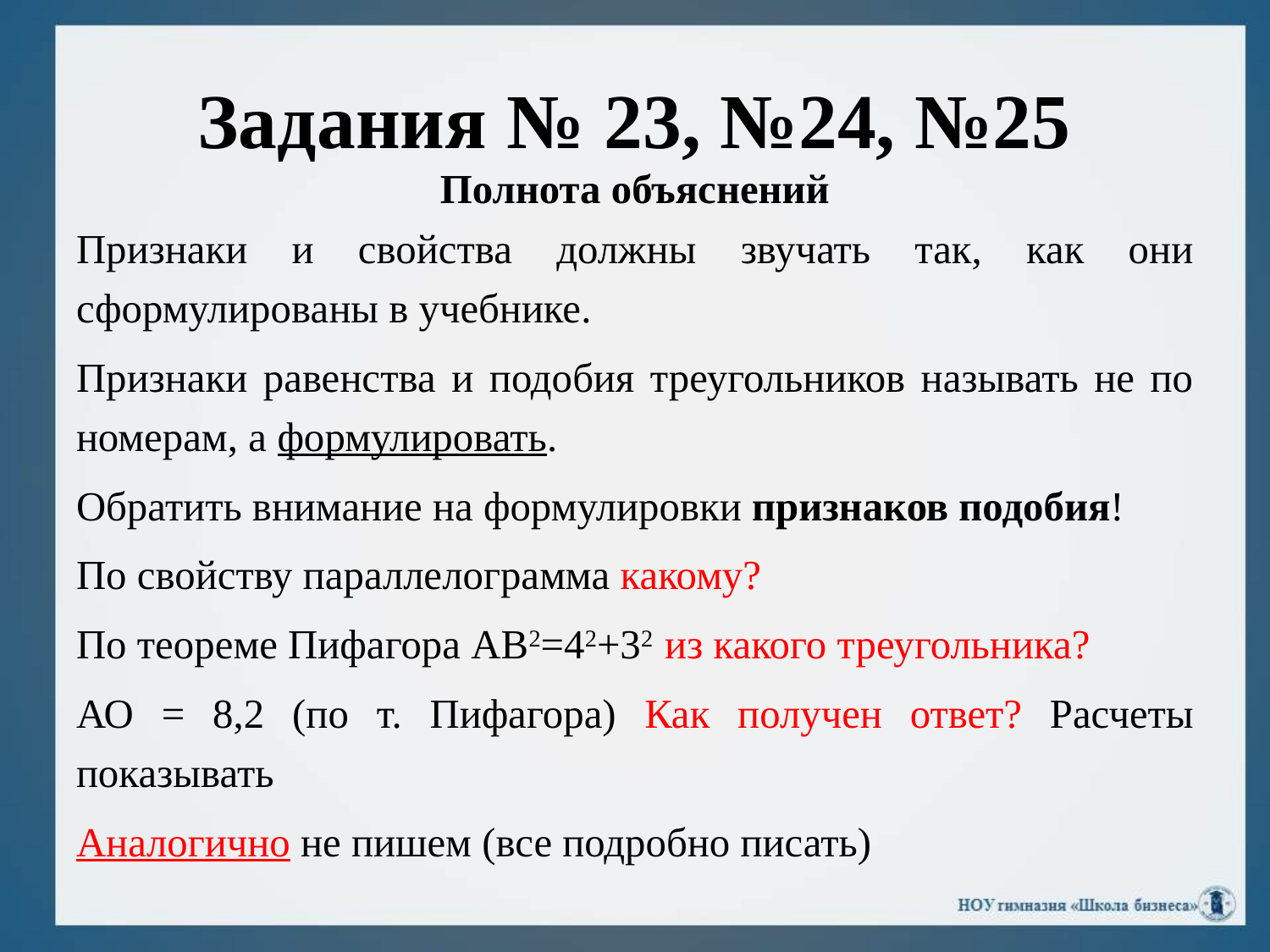

# Задания № 23, №24, №25
Полнота объяснений
Признаки и свойства должны звучать так, как они сформулированы в учебнике.
Признаки равенства и подобия треугольников называть не по номерам, а формулировать.
Обратить внимание на формулировки признаков подобия!
По свойству параллелограмма какому?
По теореме Пифагора АВ2=42+32  из какого треугольника?
АО = 8,2 (по т. Пифагора) Как получен ответ? Расчеты показывать
Аналогично не пишем (все подробно писать)